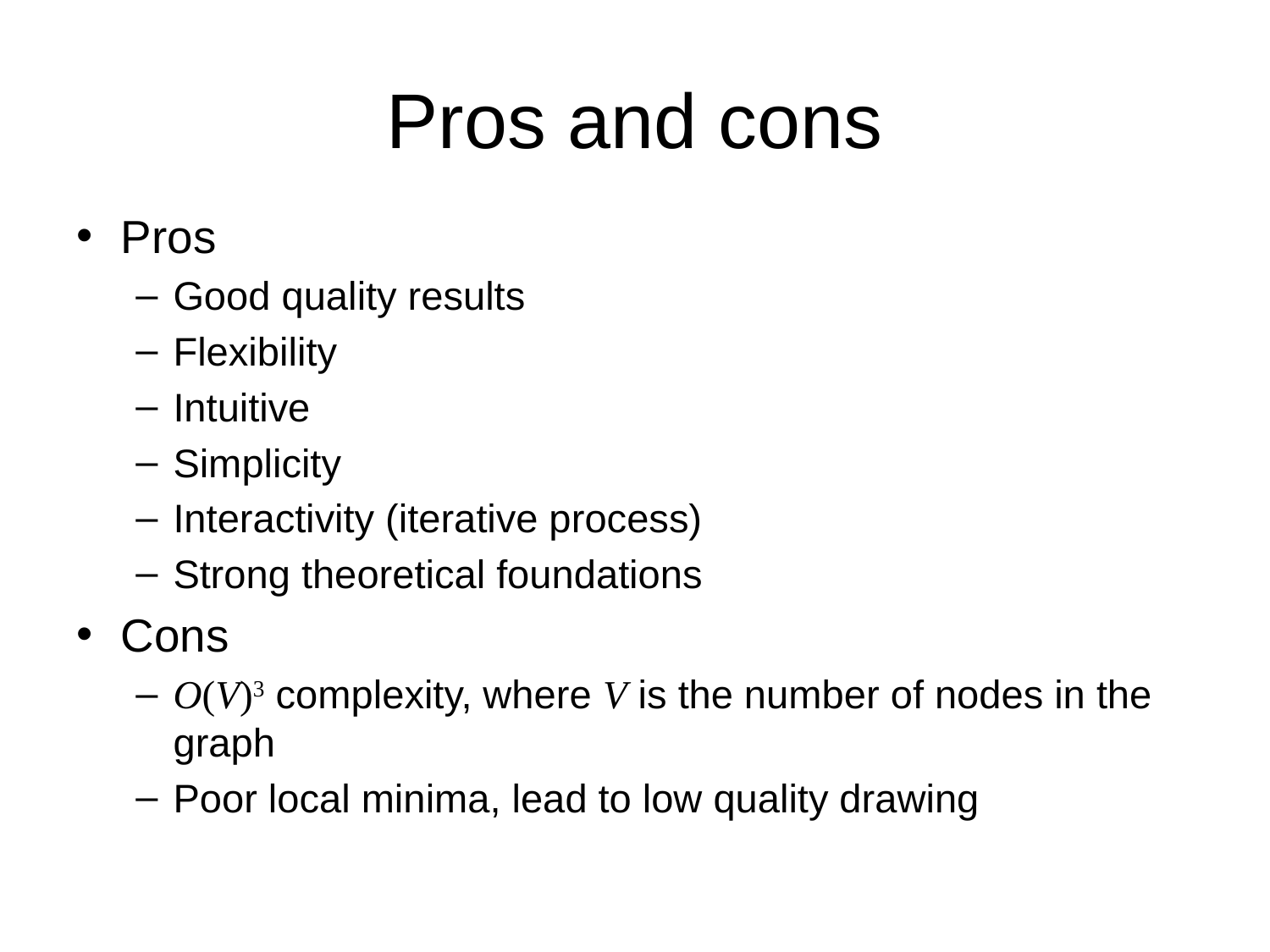

# Pros and cons
Pros
Good quality results
Flexibility
Intuitive
Simplicity
Interactivity (iterative process)
Strong theoretical foundations
Cons
O(V)3 complexity, where V is the number of nodes in the graph
Poor local minima, lead to low quality drawing